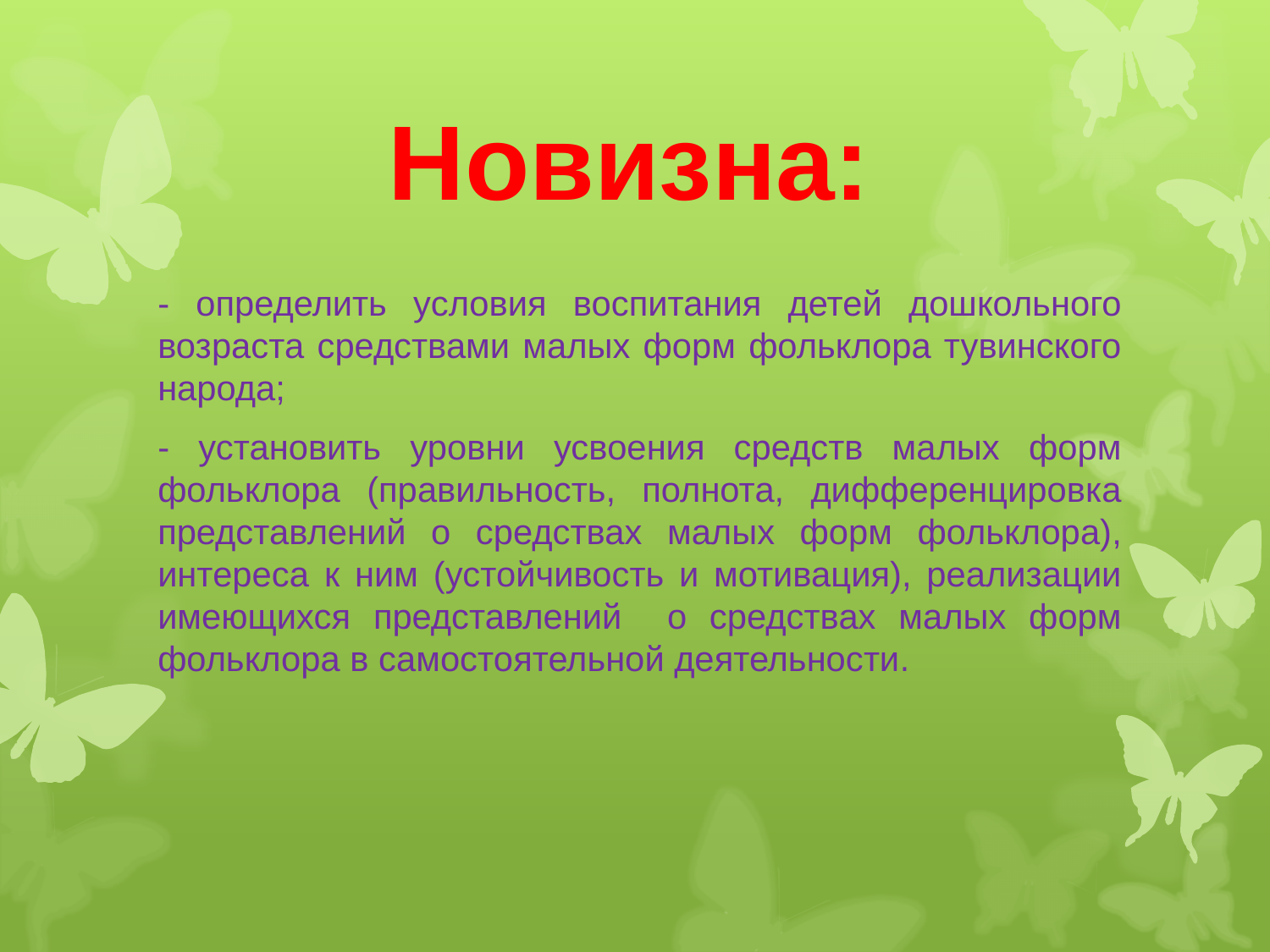

# Новизна:
- определить условия воспитания детей дошкольного возраста средствами малых форм фольклора тувинского народа;
- установить уровни усвоения средств малых форм фольклора (правильность, полнота, дифференцировка представлений о средствах малых форм фольклора), интереса к ним (устойчивость и мотивация), реализации имеющихся представлений  о средствах малых форм фольклора в самостоятельной деятельности.